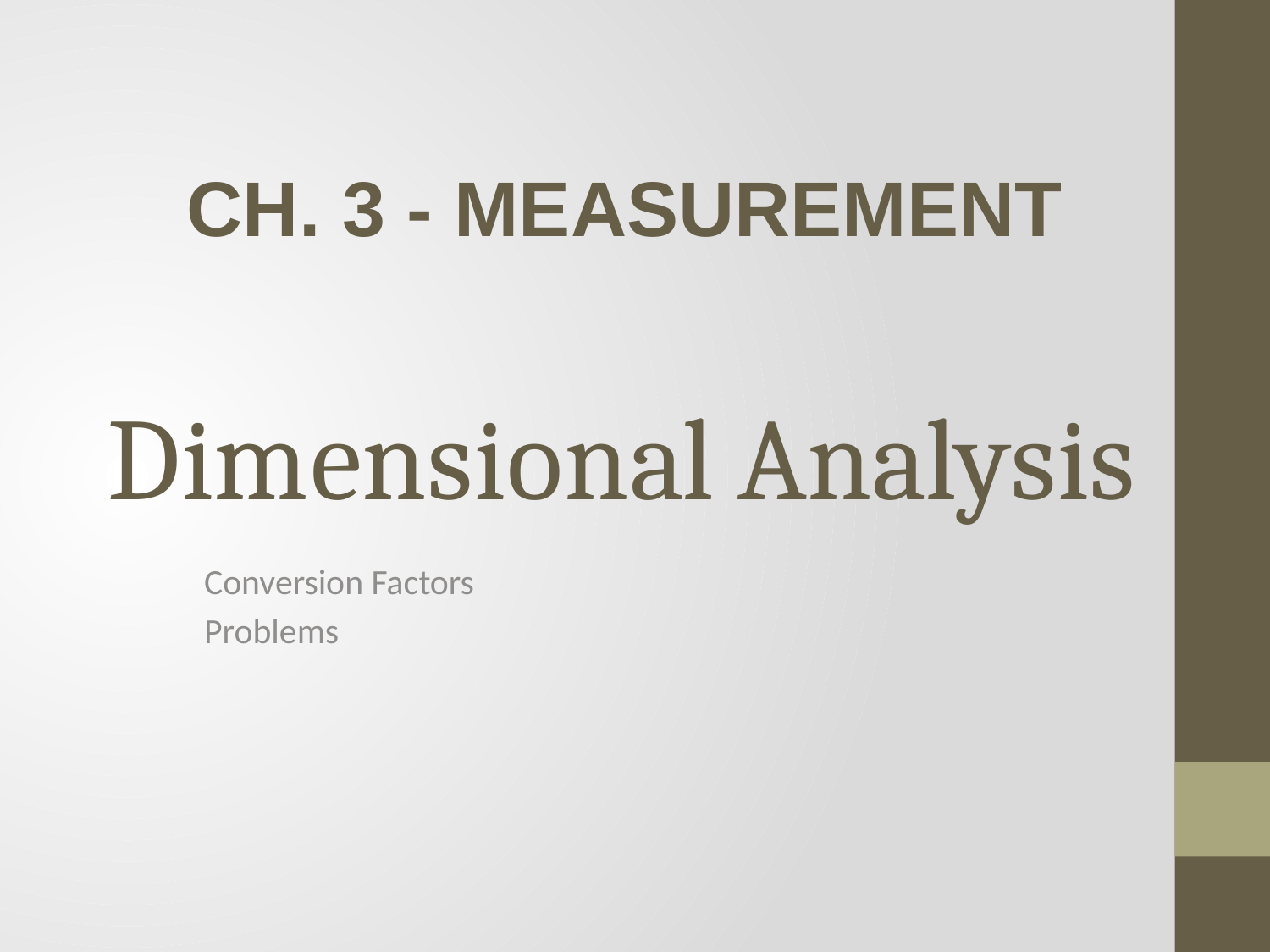

CH. 3 - MEASUREMENT
# Dimensional Analysis
Conversion Factors
Problems